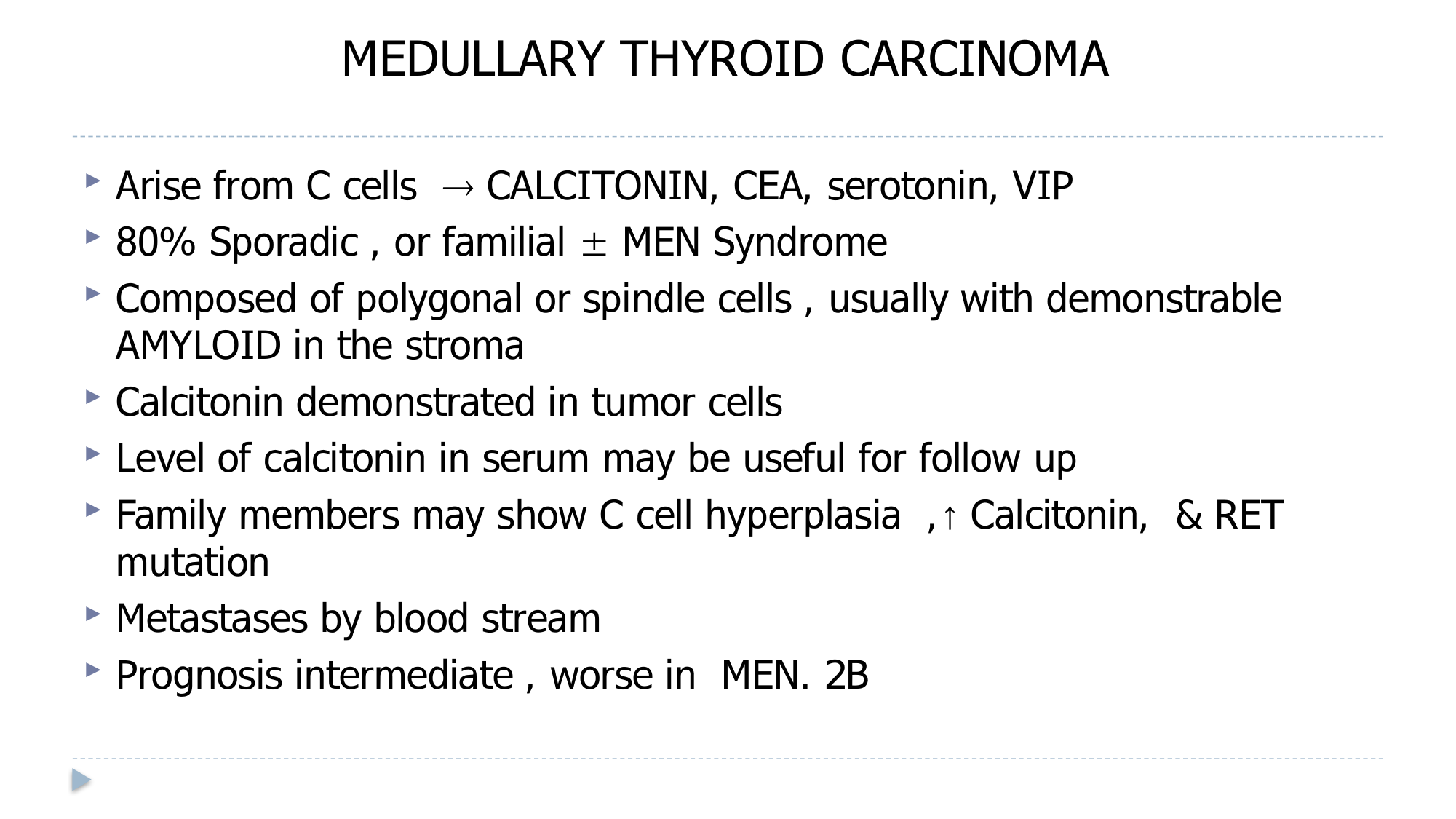

# MEDULLARY THYROID CARCINOMA
Arise from C cells  → CALCITONIN, CEA, serotonin, VIP
80% Sporadic , or familial ± MEN Syndrome
Composed of polygonal or spindle cells , usually with demonstrable AMYLOID in the stroma
Calcitonin demonstrated in tumor cells
Level of calcitonin in serum may be useful for follow up
Family members may show C cell hyperplasia  ,↑ Calcitonin,  & RET mutation
Metastases by blood stream
Prognosis intermediate , worse in  MEN. 2B